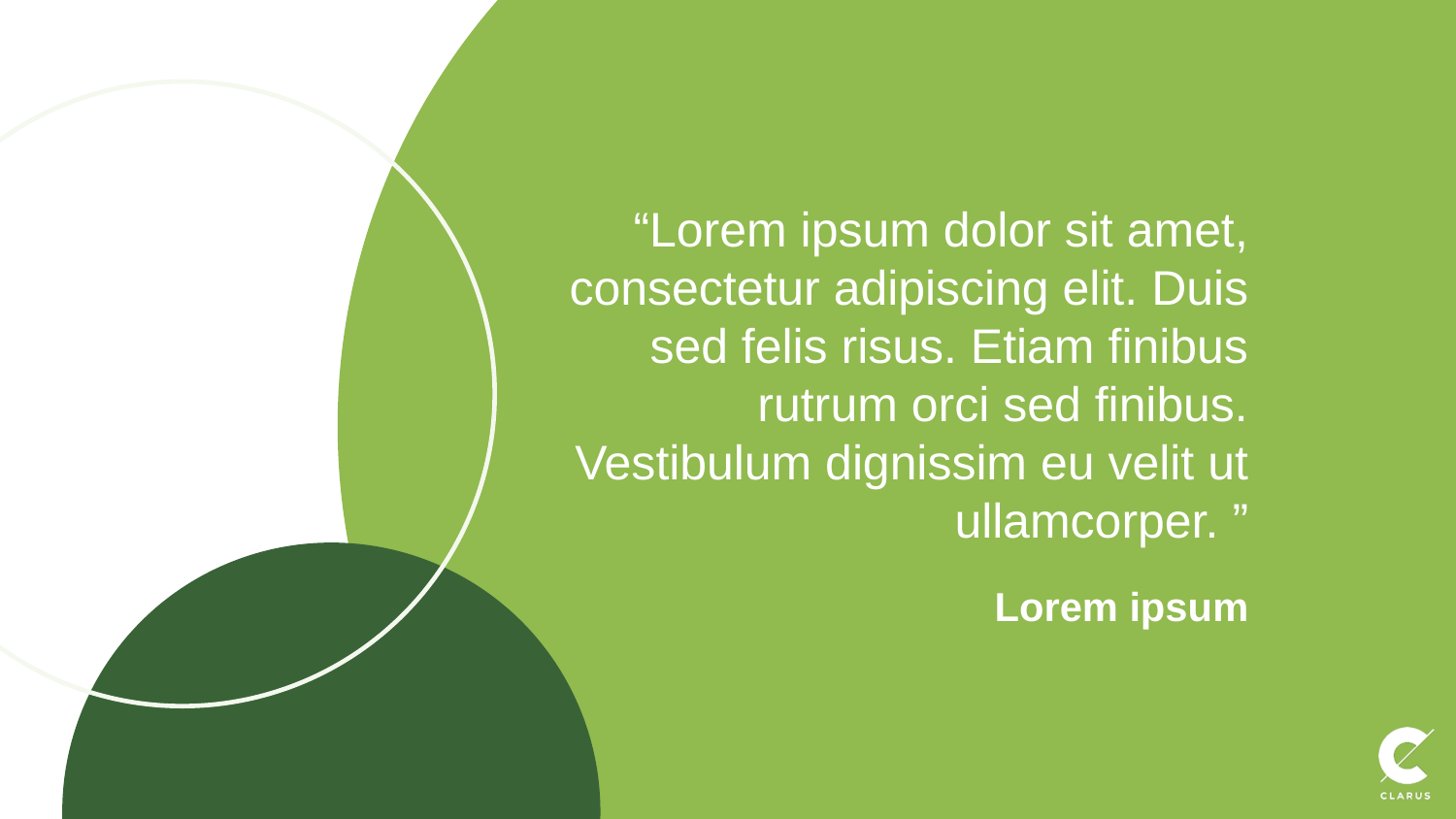

“Lorem ipsum dolor sit amet, consectetur adipiscing elit. Duis sed felis risus. Etiam finibus rutrum orci sed finibus. Vestibulum dignissim eu velit ut ullamcorper. ”
# Lorem ipsum